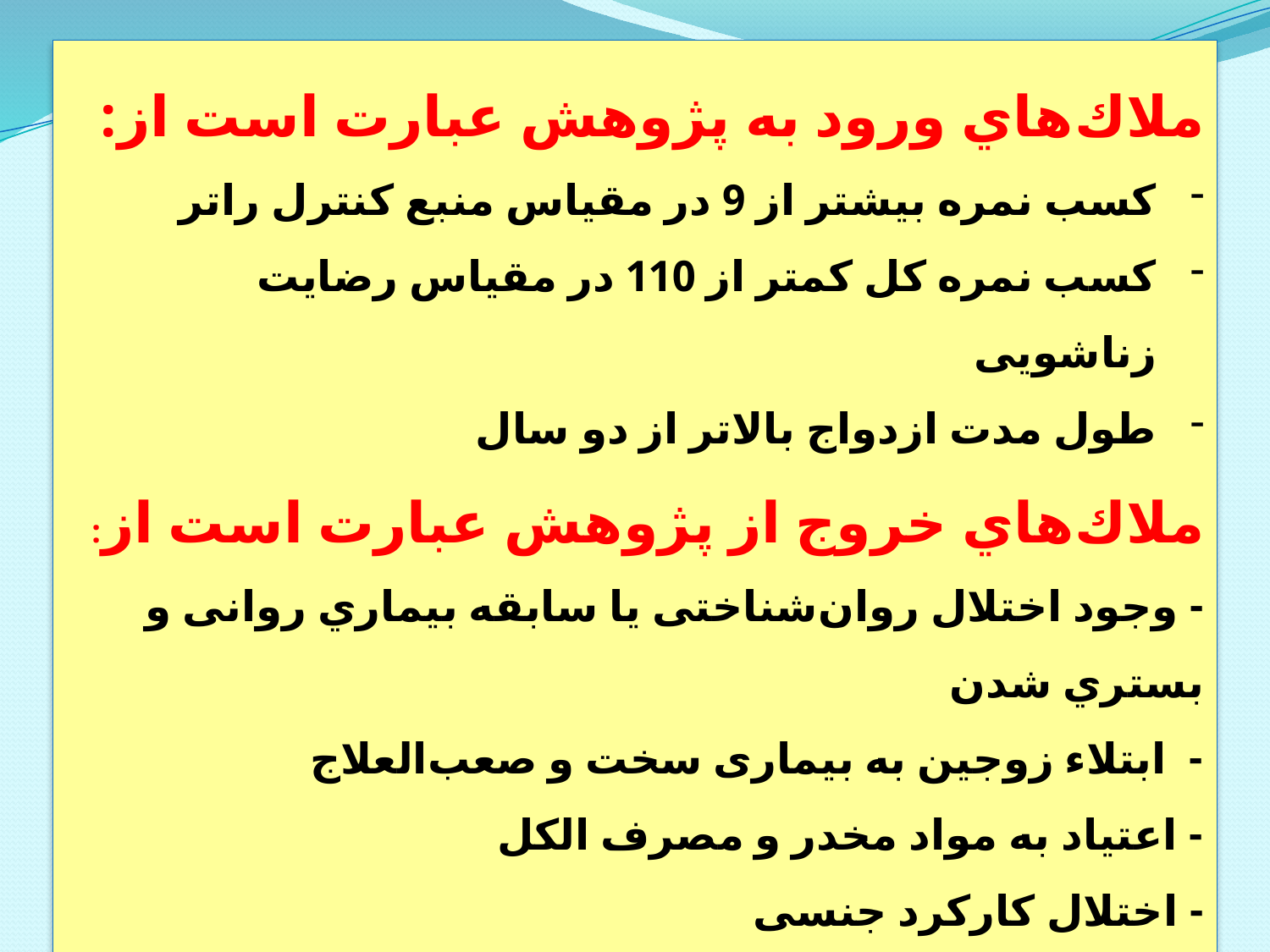

ملاك‌هاي ورود به پژوهش عبارت است از:
کسب نمره بیشتر از 9 در مقیاس منبع كنترل راتر
کسب نمره کل کمتر از 110 در مقیاس رضایت زناشویی
طول مدت ازدواج بالاتر از دو سال
ملاك‌هاي خروج از پژوهش عبارت است از:
- وجود اختلال روان‌شناختی یا سابقه بیماري روانی و بستري شدن
-  ابتلاء زوجین به بیماری سخت و صعب‌العلاج
- اعتیاد به مواد مخدر و مصرف الکل
- اختلال کارکرد جنسی